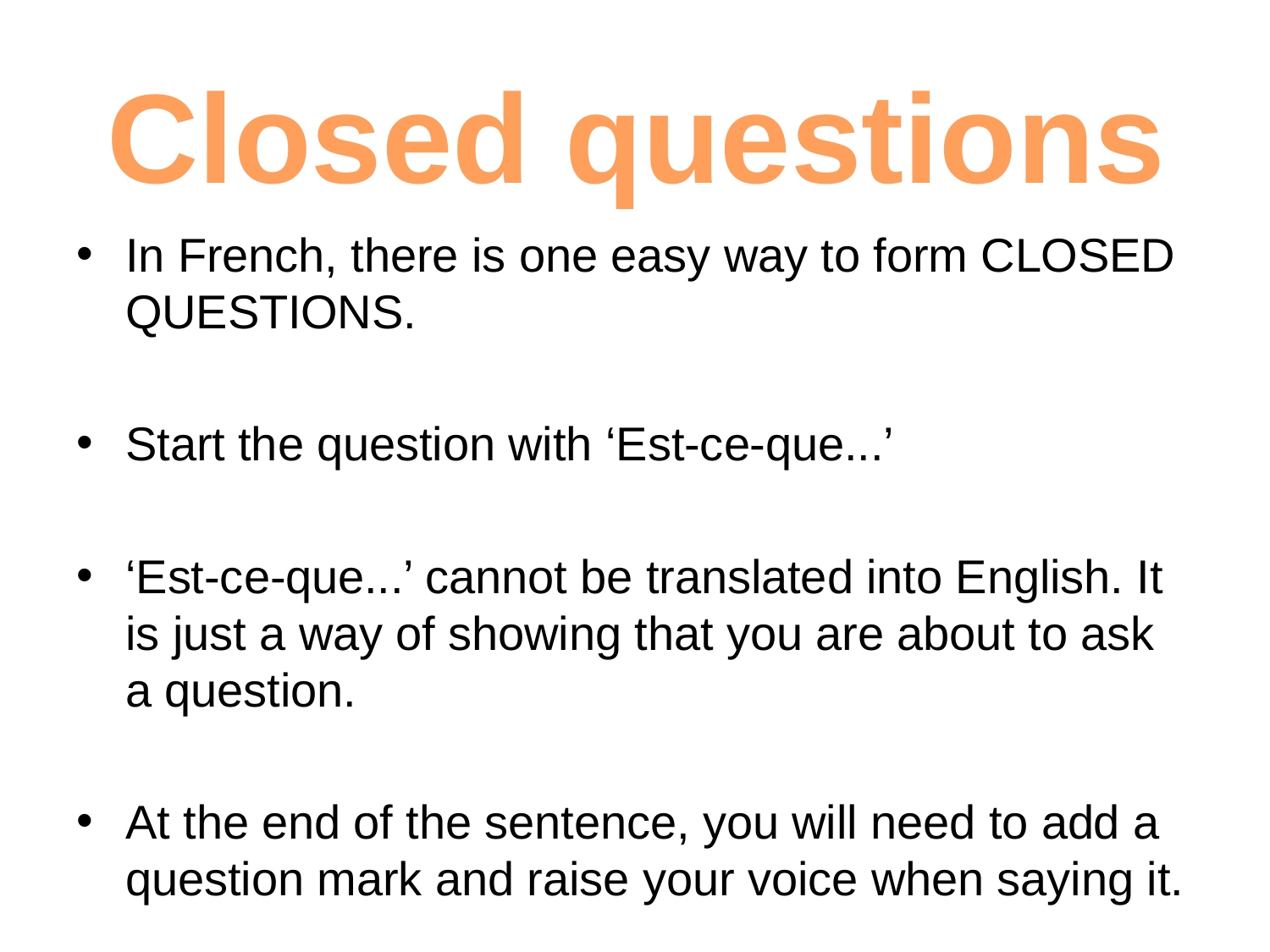

Closed questions
In French, there is one easy way to form CLOSED QUESTIONS.

Start the question with ‘Est-ce-que...’

‘Est-ce-que...’ cannot be translated into English. It is just a way of showing that you are about to ask a question.

At the end of the sentence, you will need to add a question mark and raise your voice when saying it.